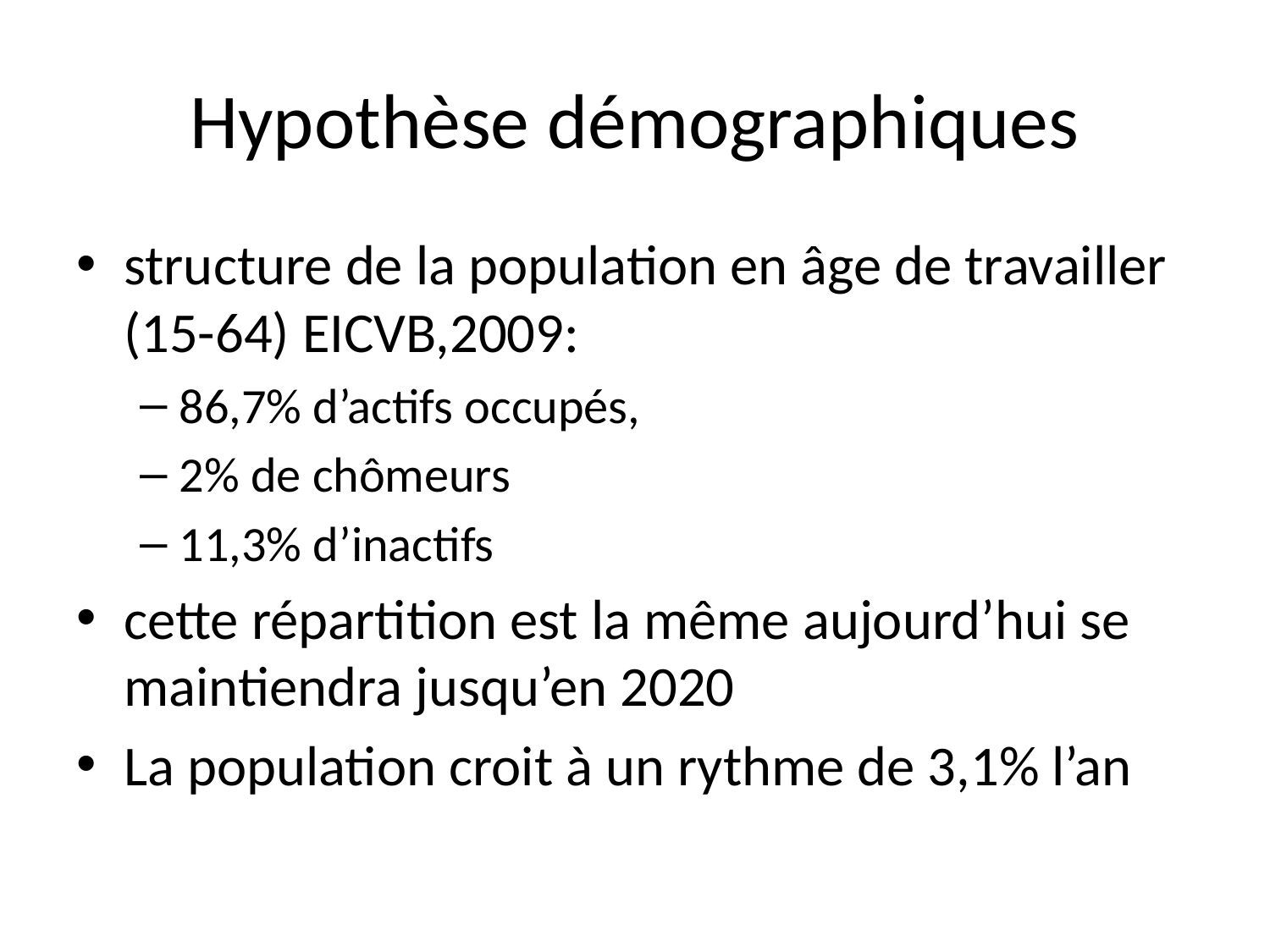

# Hypothèse démographiques
structure de la population en âge de travailler (15-64) EICVB,2009:
86,7% d’actifs occupés,
2% de chômeurs
11,3% d’inactifs
cette répartition est la même aujourd’hui se maintiendra jusqu’en 2020
La population croit à un rythme de 3,1% l’an